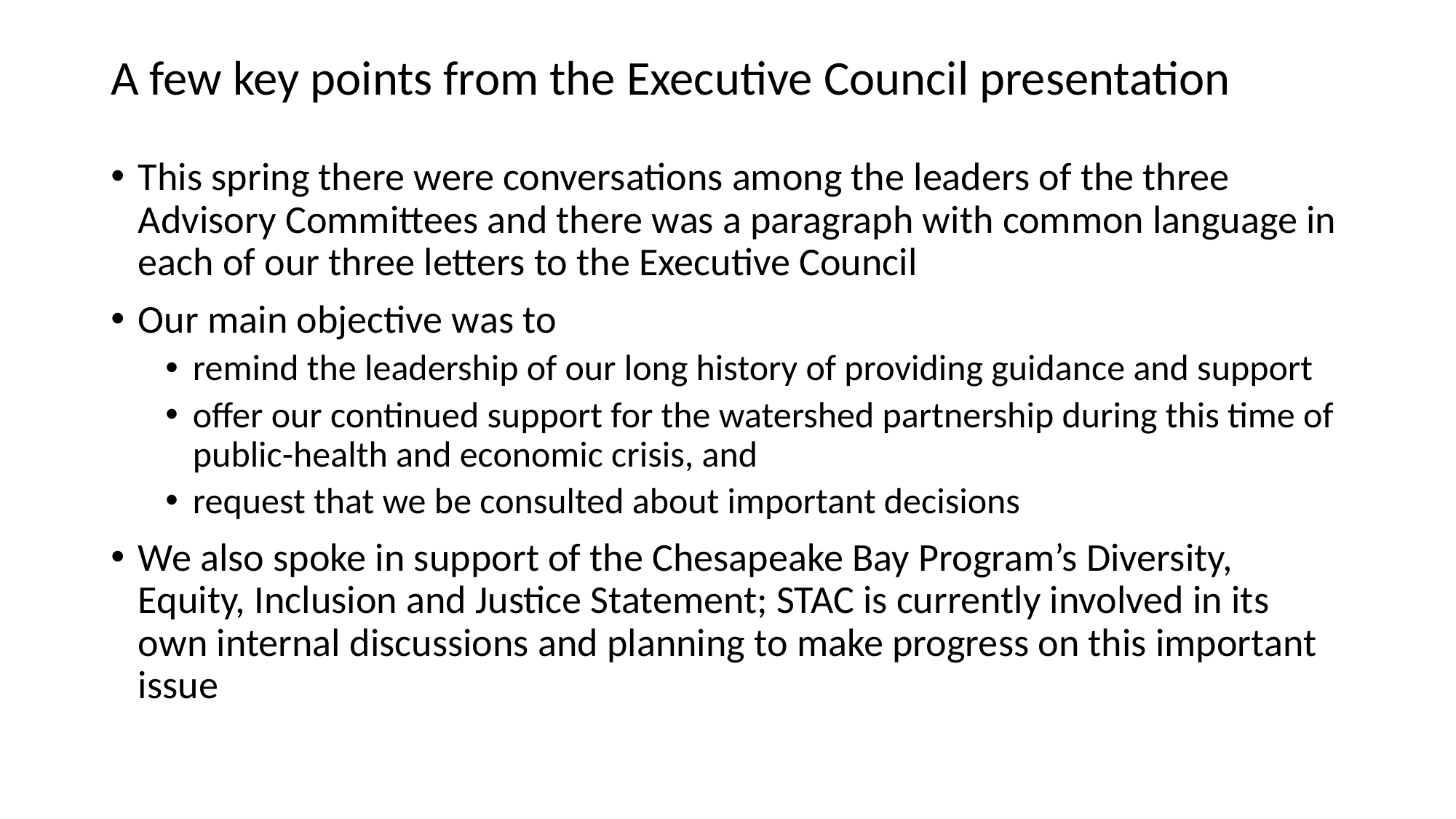

# A few key points from the Executive Council presentation
This spring there were conversations among the leaders of the three Advisory Committees and there was a paragraph with common language in each of our three letters to the Executive Council
Our main objective was to
remind the leadership of our long history of providing guidance and support
offer our continued support for the watershed partnership during this time of public-health and economic crisis, and
request that we be consulted about important decisions
We also spoke in support of the Chesapeake Bay Program’s Diversity, Equity, Inclusion and Justice Statement; STAC is currently involved in its own internal discussions and planning to make progress on this important issue